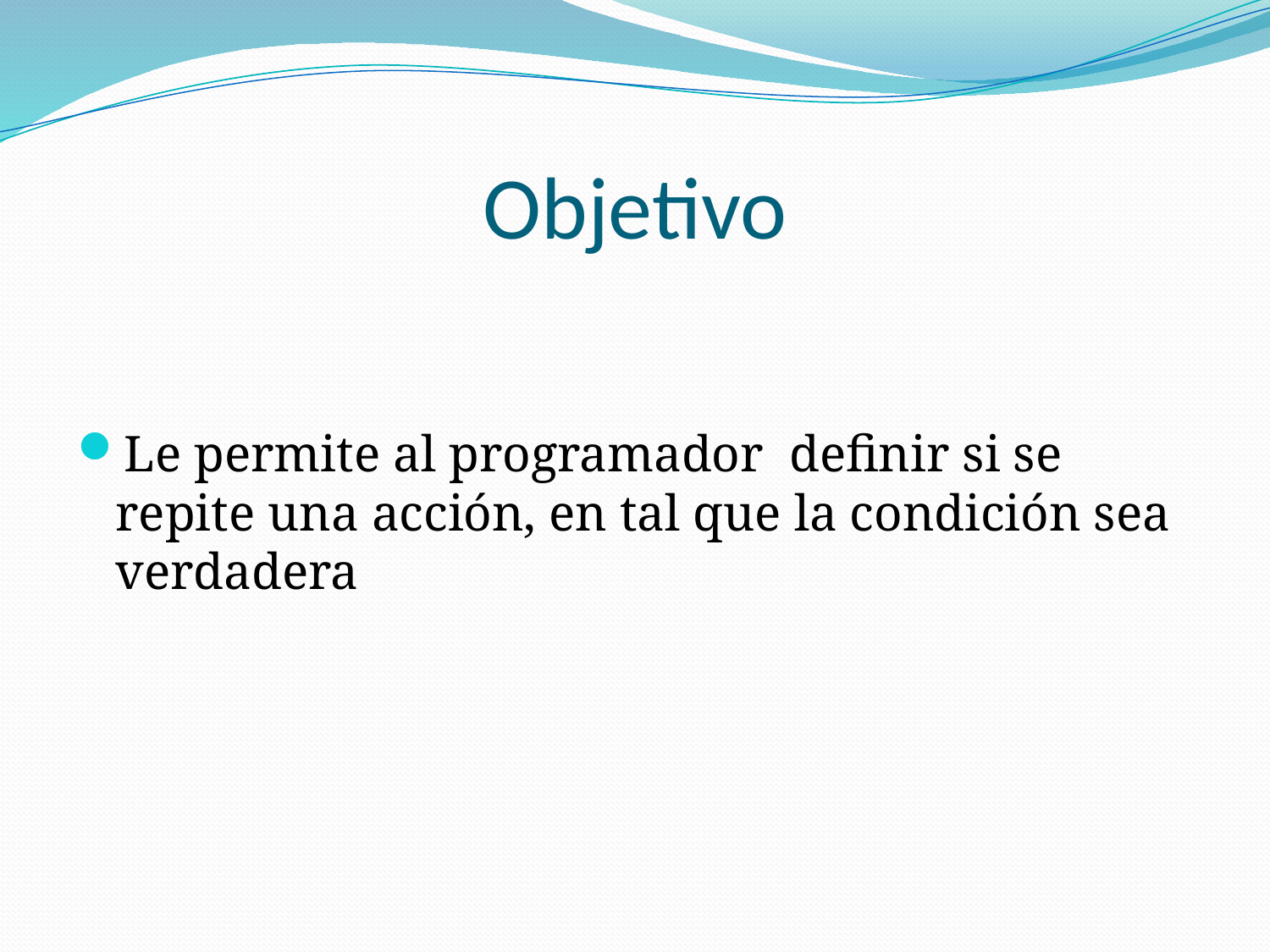

# Objetivo
Le permite al programador  definir si se repite una acción, en tal que la condición sea verdadera